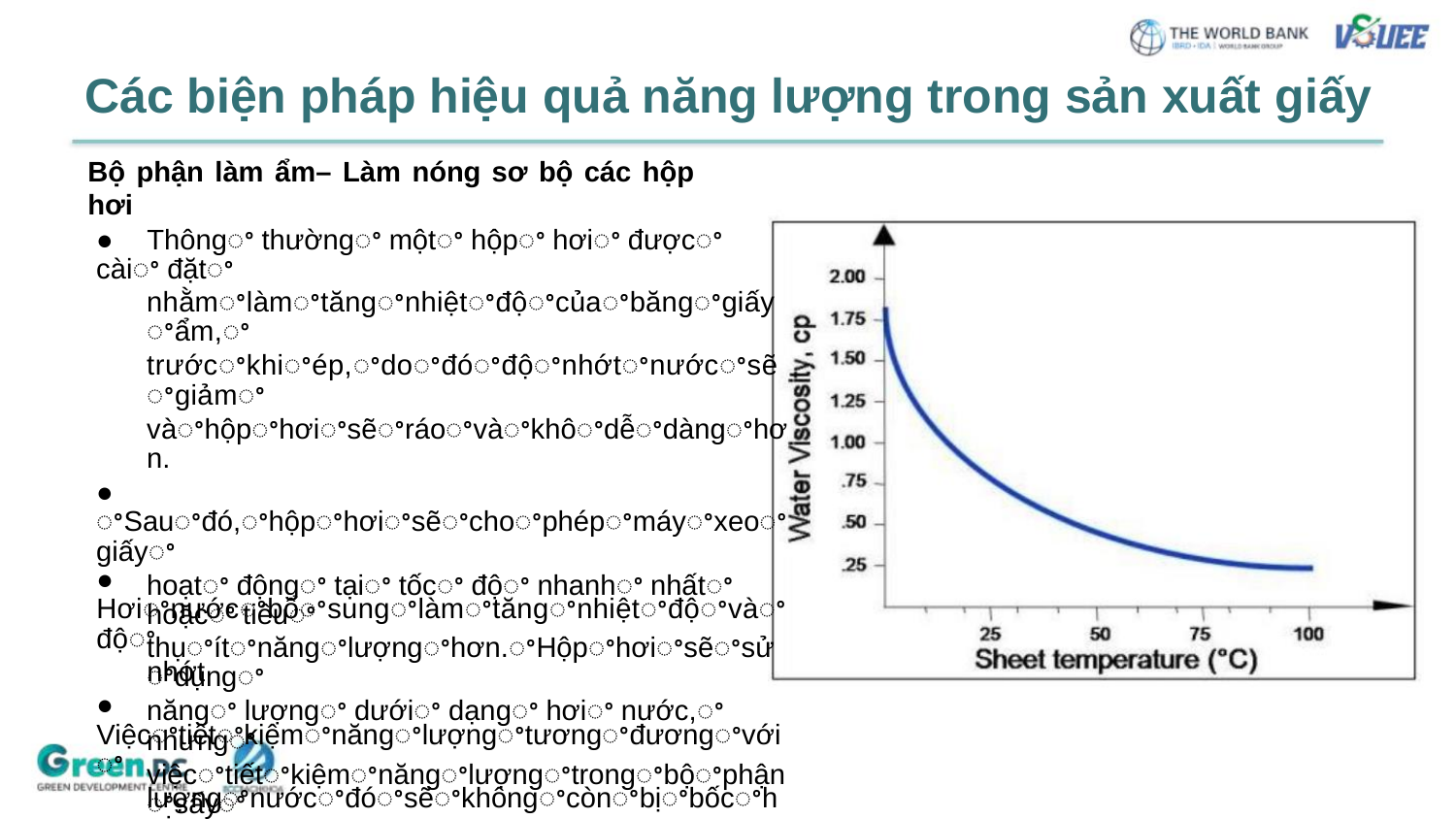

Các biện pháp hiệu quả năng lượng trong sản xuất giấy
Bộ phận làm ẩm– Làm nóng sơ bộ các hộp
hơi
● Thôngꢀ thườngꢀ mộtꢀ hộpꢀ hơiꢀ đượcꢀ càiꢀ đặtꢀ
nhằmꢀlàmꢀtăngꢀnhiệtꢀđộꢀcủaꢀbăngꢀgiấyꢀẩm,ꢀ
trướcꢀkhiꢀép,ꢀdoꢀđóꢀđộꢀnhớtꢀnướcꢀsẽꢀgiảmꢀ
vàꢀhộpꢀhơiꢀsẽꢀráoꢀvàꢀkhôꢀdễꢀdàngꢀhơn.
● ꢀSauꢀđó,ꢀhộpꢀhơiꢀsẽꢀchoꢀphépꢀmáyꢀxeoꢀgiấyꢀ
hoạtꢀ độngꢀ tạiꢀ tốcꢀ độꢀ nhanhꢀ nhấtꢀ hoặcꢀ tiêuꢀ
thụꢀítꢀnăngꢀlượngꢀhơn.ꢀHộpꢀhơiꢀsẽꢀsửꢀdụngꢀ
năngꢀ lượngꢀ dướiꢀ dạngꢀ hơiꢀ nước,ꢀ nhưngꢀ
việcꢀtiếtꢀkiệmꢀnăngꢀlượngꢀtrongꢀbộꢀphậnꢀsấyꢀ
khôꢀsẽꢀcaoꢀhơnꢀnhiều.ꢀ
● Hơiꢀnướcꢀbổꢀsungꢀlàmꢀtăngꢀnhiệtꢀđộꢀvàꢀđộꢀ
nhớt
● Việcꢀtiếtꢀkiệmꢀnăngꢀlượngꢀtươngꢀđươngꢀvớiꢀ
lượngꢀnướcꢀđóꢀsẽꢀkhôngꢀcònꢀbịꢀbốcꢀhơi.